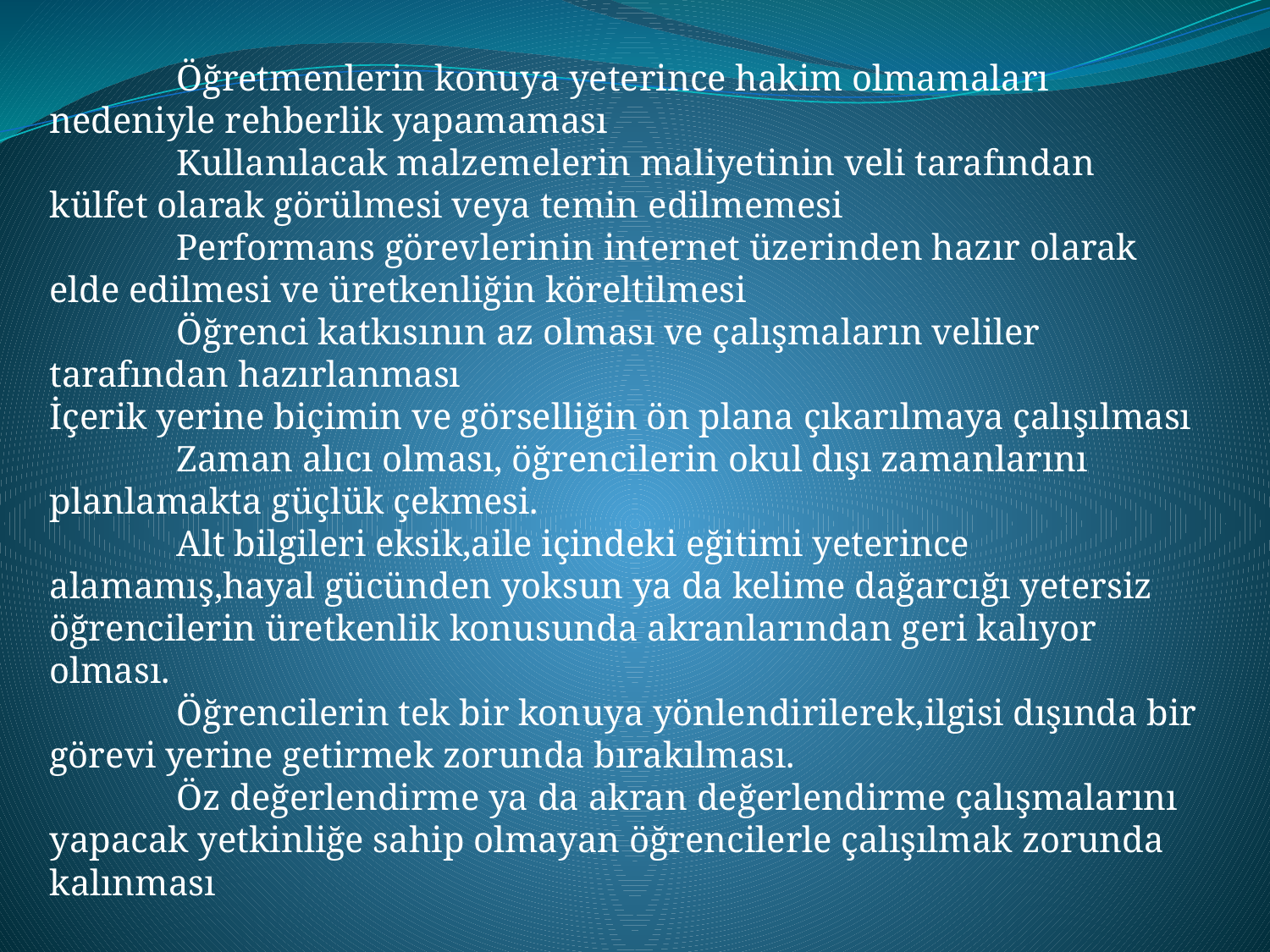

Öğretmenlerin konuya yeterince hakim olmamaları nedeniyle rehberlik yapamaması
	Kullanılacak malzemelerin maliyetinin veli tarafından külfet olarak görülmesi veya temin edilmemesi
	Performans görevlerinin internet üzerinden hazır olarak elde edilmesi ve üretkenliğin köreltilmesi
	Öğrenci katkısının az olması ve çalışmaların veliler tarafından hazırlanması
İçerik yerine biçimin ve görselliğin ön plana çıkarılmaya çalışılması
	Zaman alıcı olması, öğrencilerin okul dışı zamanlarını planlamakta güçlük çekmesi.
	Alt bilgileri eksik,aile içindeki eğitimi yeterince alamamış,hayal gücünden yoksun ya da kelime dağarcığı yetersiz öğrencilerin üretkenlik konusunda akranlarından geri kalıyor olması.
	Öğrencilerin tek bir konuya yönlendirilerek,ilgisi dışında bir görevi yerine getirmek zorunda bırakılması.
	Öz değerlendirme ya da akran değerlendirme çalışmalarını yapacak yetkinliğe sahip olmayan öğrencilerle çalışılmak zorunda kalınması